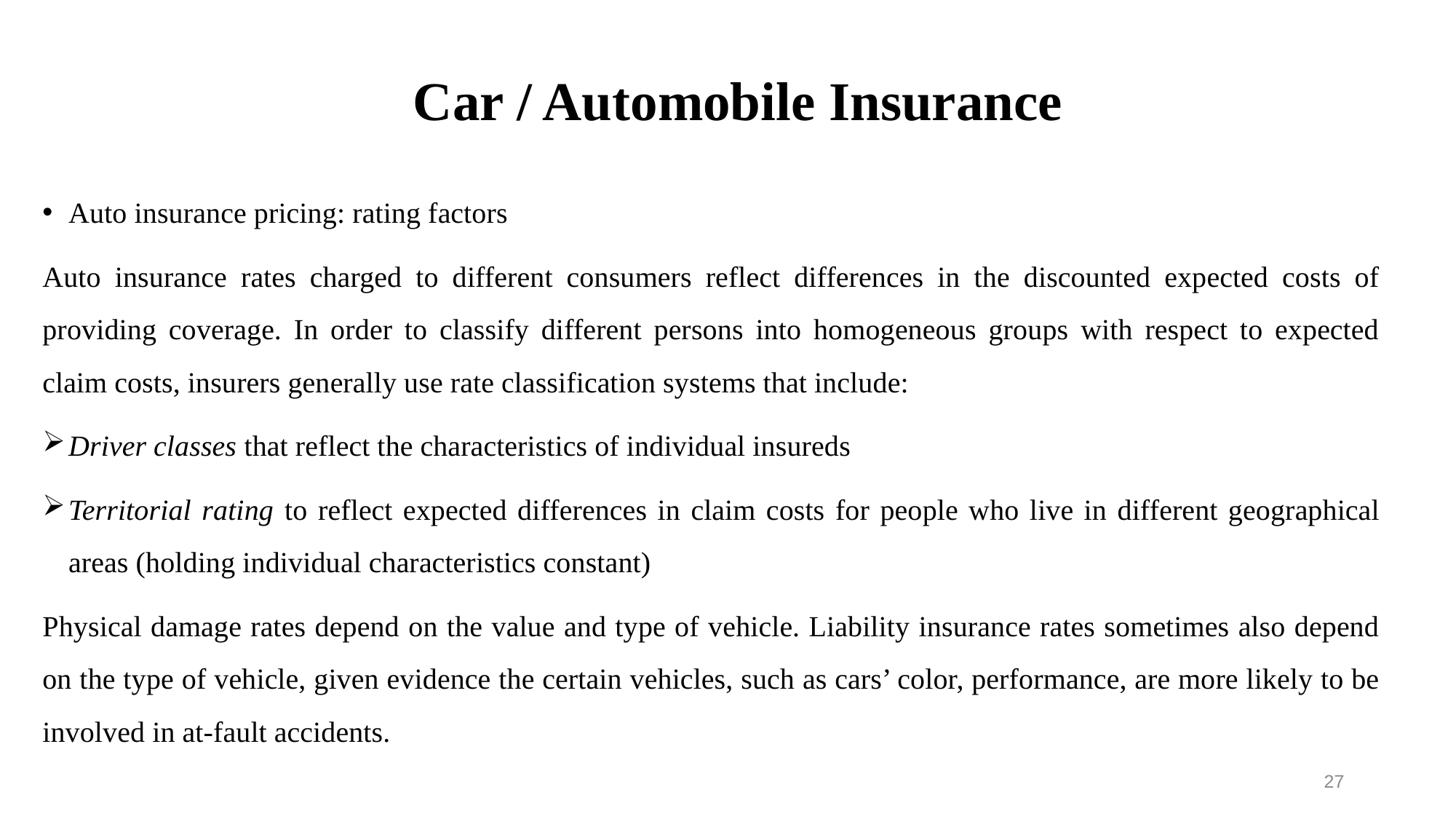

# Car / Automobile Insurance
Auto insurance pricing: rating factors
Auto insurance rates charged to different consumers reflect differences in the discounted expected costs of providing coverage. In order to classify different persons into homogeneous groups with respect to expected claim costs, insurers generally use rate classification systems that include:
Driver classes that reflect the characteristics of individual insureds
Territorial rating to reflect expected differences in claim costs for people who live in different geographical areas (holding individual characteristics constant)
Physical damage rates depend on the value and type of vehicle. Liability insurance rates sometimes also depend on the type of vehicle, given evidence the certain vehicles, such as cars’ color, performance, are more likely to be involved in at-fault accidents.

27